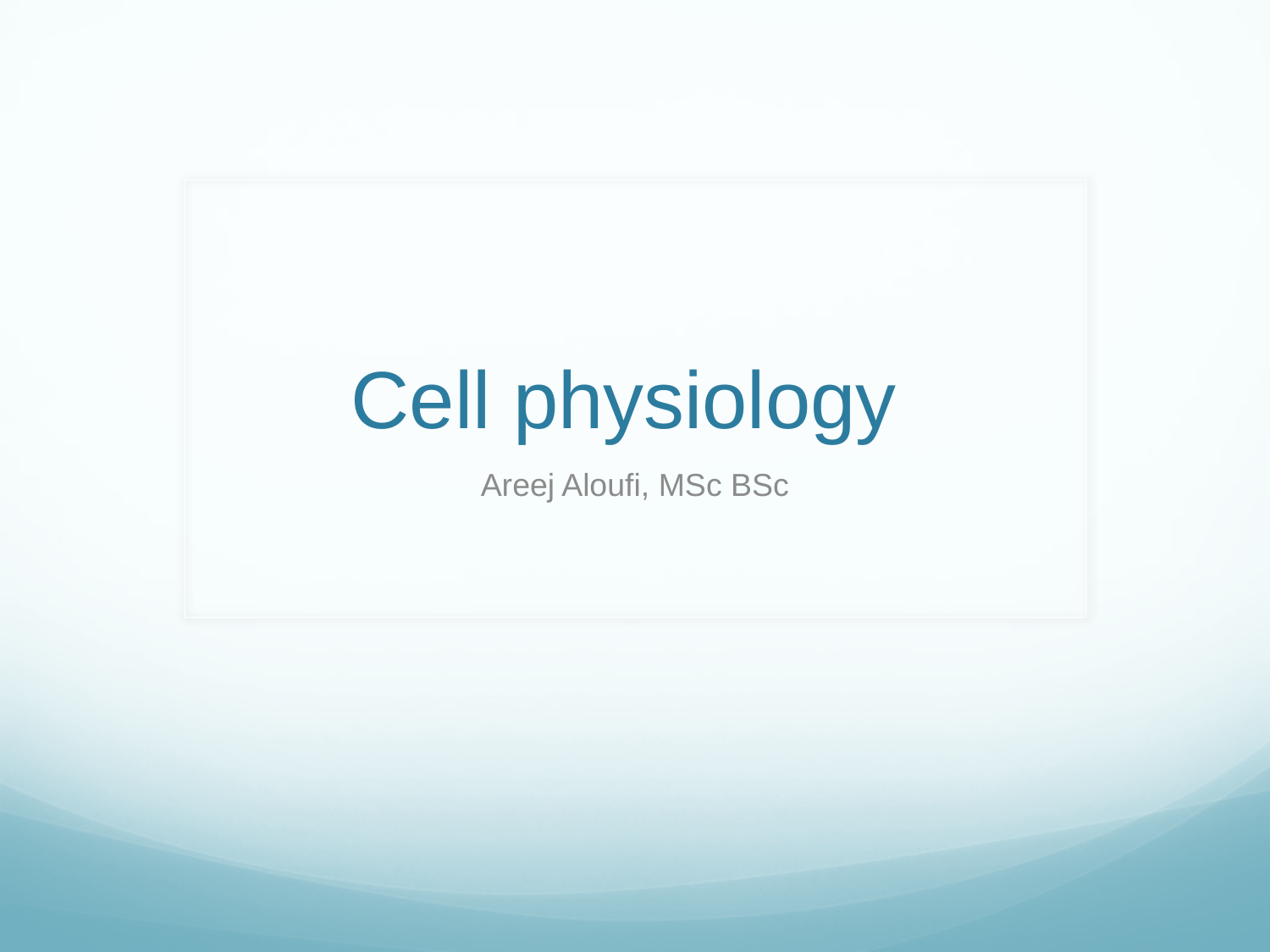

# Cell physiology
Areej Aloufi, MSc BSc